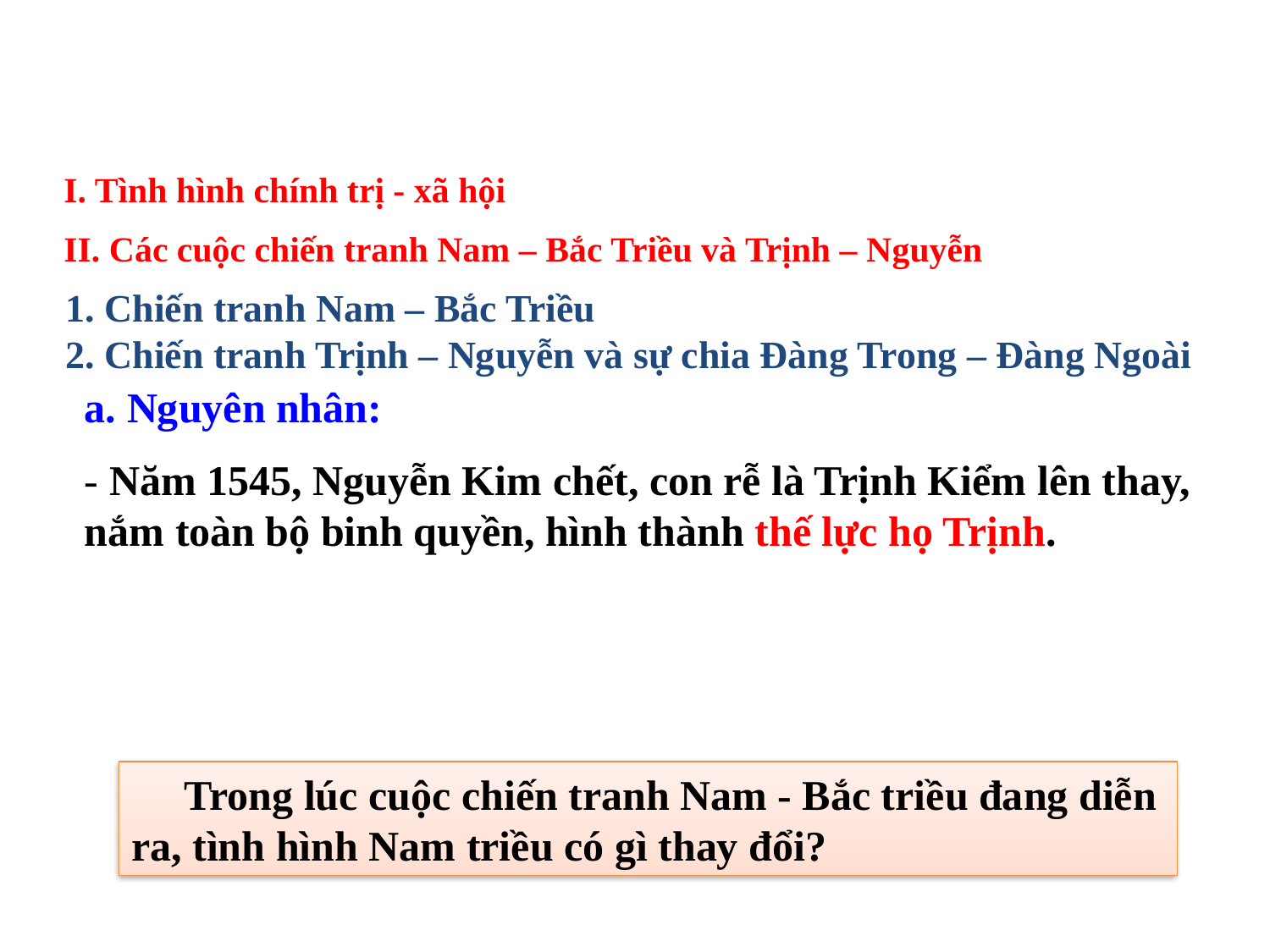

I. Tình hình chính trị - xã hội
II. Các cuộc chiến tranh Nam – Bắc Triều và Trịnh – Nguyễn
1. Chiến tranh Nam – Bắc Triều
2. Chiến tranh Trịnh – Nguyễn và sự chia Đàng Trong – Đàng Ngoài
a. Nguyên nhân:
- Năm 1545, Nguyễn Kim chết, con rễ là Trịnh Kiểm lên thay, nắm toàn bộ binh quyền, hình thành thế lực họ Trịnh.
     Trong lúc cuộc chiến tranh Nam - Bắc triều đang diễn ra, tình hình Nam triều có gì thay đổi?